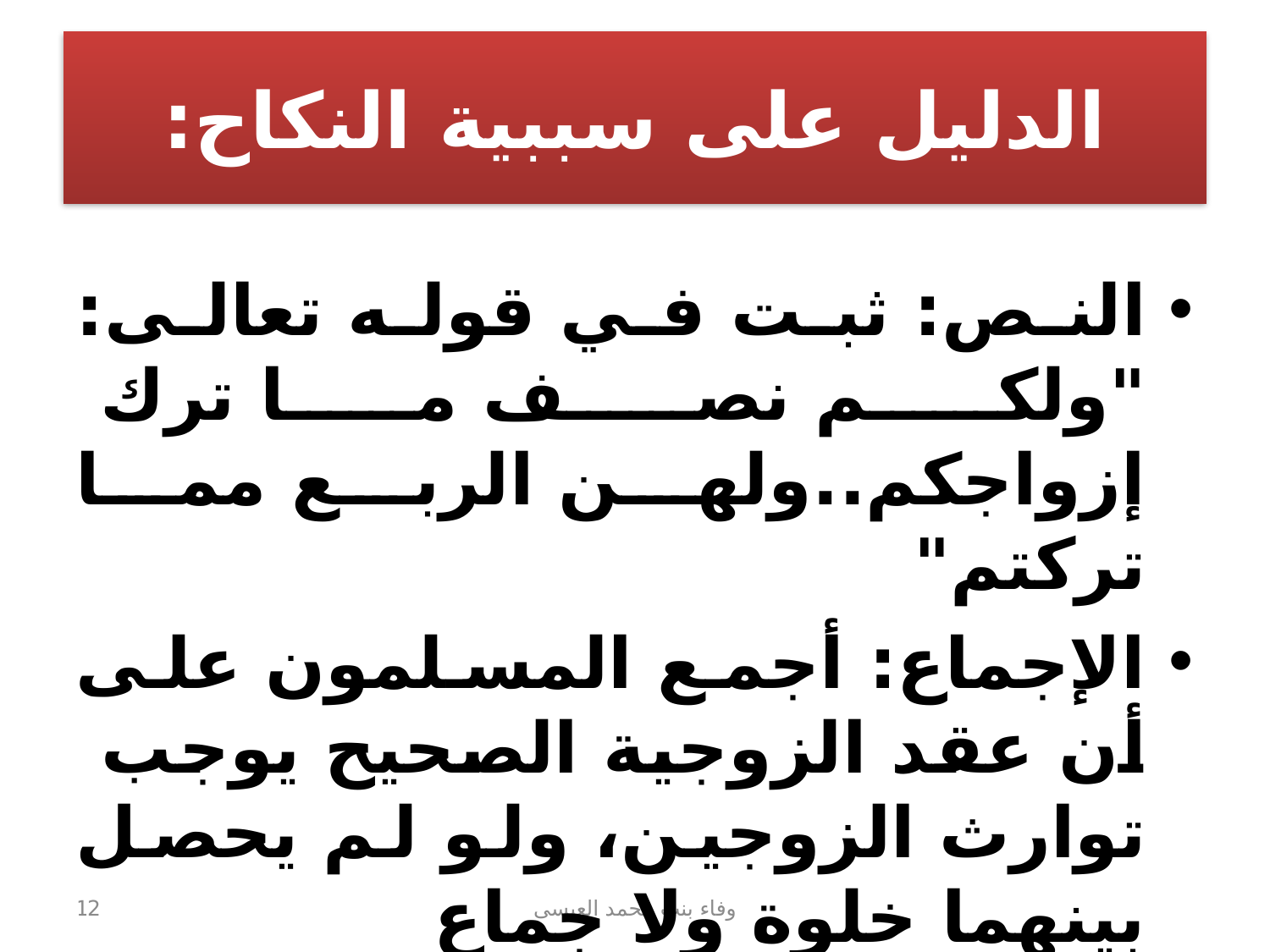

# الدليل على سببية النكاح:
النص: ثبت في قوله تعالى: "ولكم نصف ما ترك  إزواجكم..ولهن الربع مما تركتم"
الإجماع: أجمع المسلمون على أن عقد الزوجية الصحيح يوجب  توارث الزوجين، ولو لم يحصل بينهما خلوة ولا جماع
12
وفاء بنت محمد العيسى